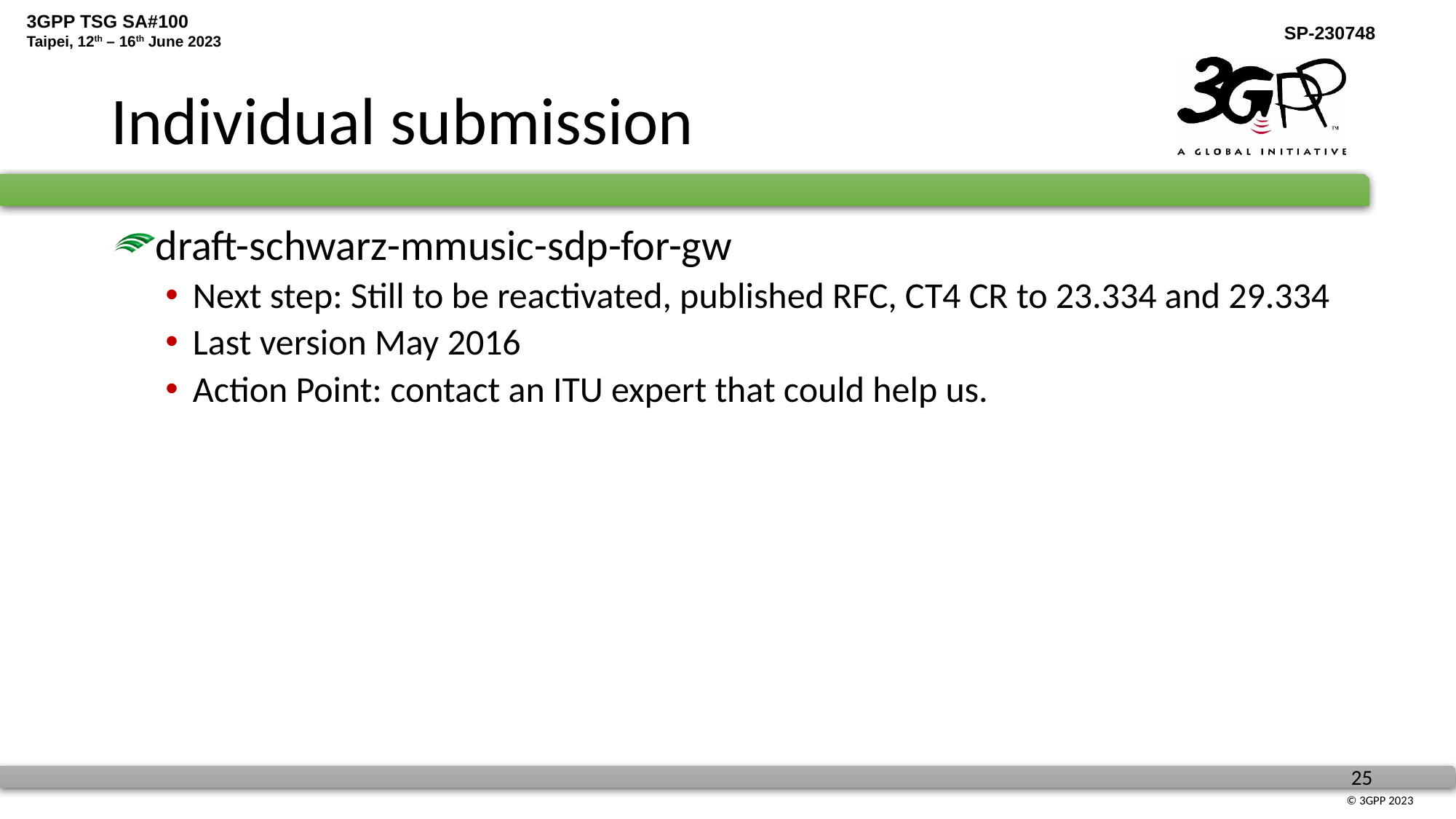

# Individual submission
draft-schwarz-mmusic-sdp-for-gw
Next step: Still to be reactivated, published RFC, CT4 CR to 23.334 and 29.334
Last version May 2016
Action Point: contact an ITU expert that could help us.